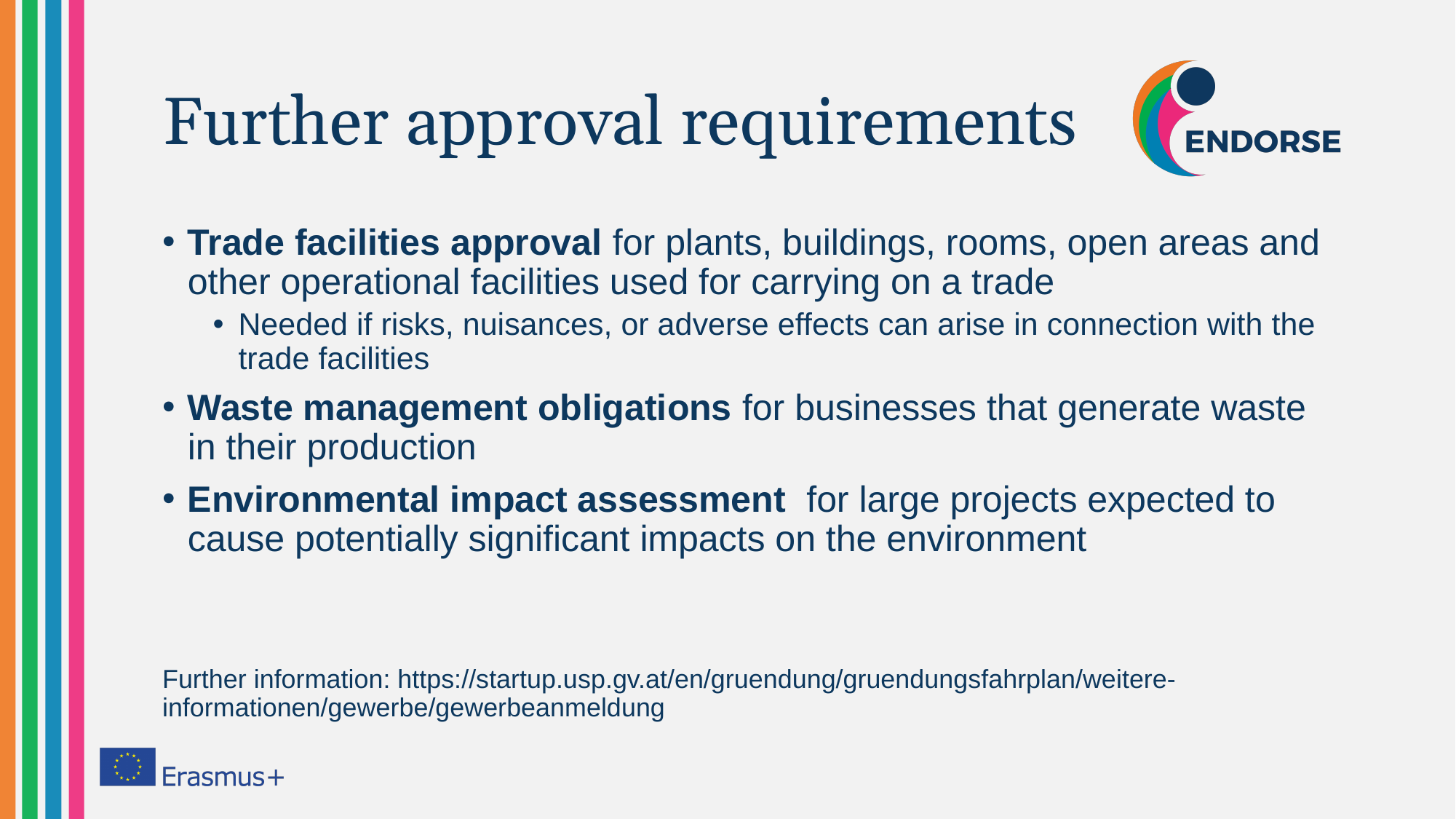

# Further approval requirements
Trade facilities approval for plants, buildings, rooms, open areas and other operational facilities used for carrying on a trade
Needed if risks, nuisances, or adverse effects can arise in connection with the trade facilities
Waste management obligations for businesses that generate waste in their production
Environmental impact assessment  for large projects expected to cause potentially significant impacts on the environment

Further information: https://startup.usp.gv.at/en/gruendung/gruendungsfahrplan/weitere-informationen/gewerbe/gewerbeanmeldung